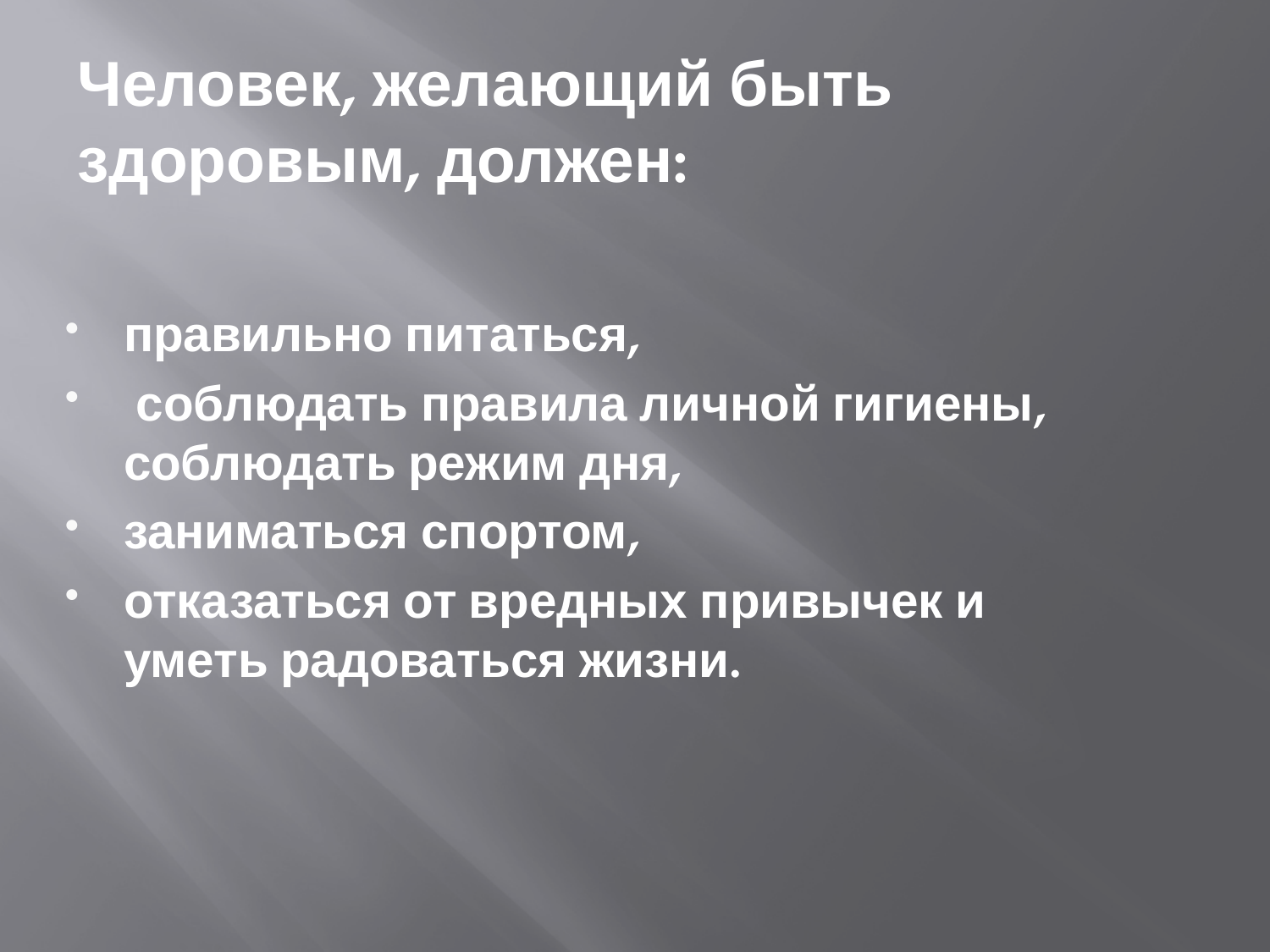

Человек, желающий быть здоровым, должен:
правильно питаться,
 соблюдать правила личной гигиены, соблюдать режим дня,
заниматься спортом,
отказаться от вредных привычек и уметь радоваться жизни.